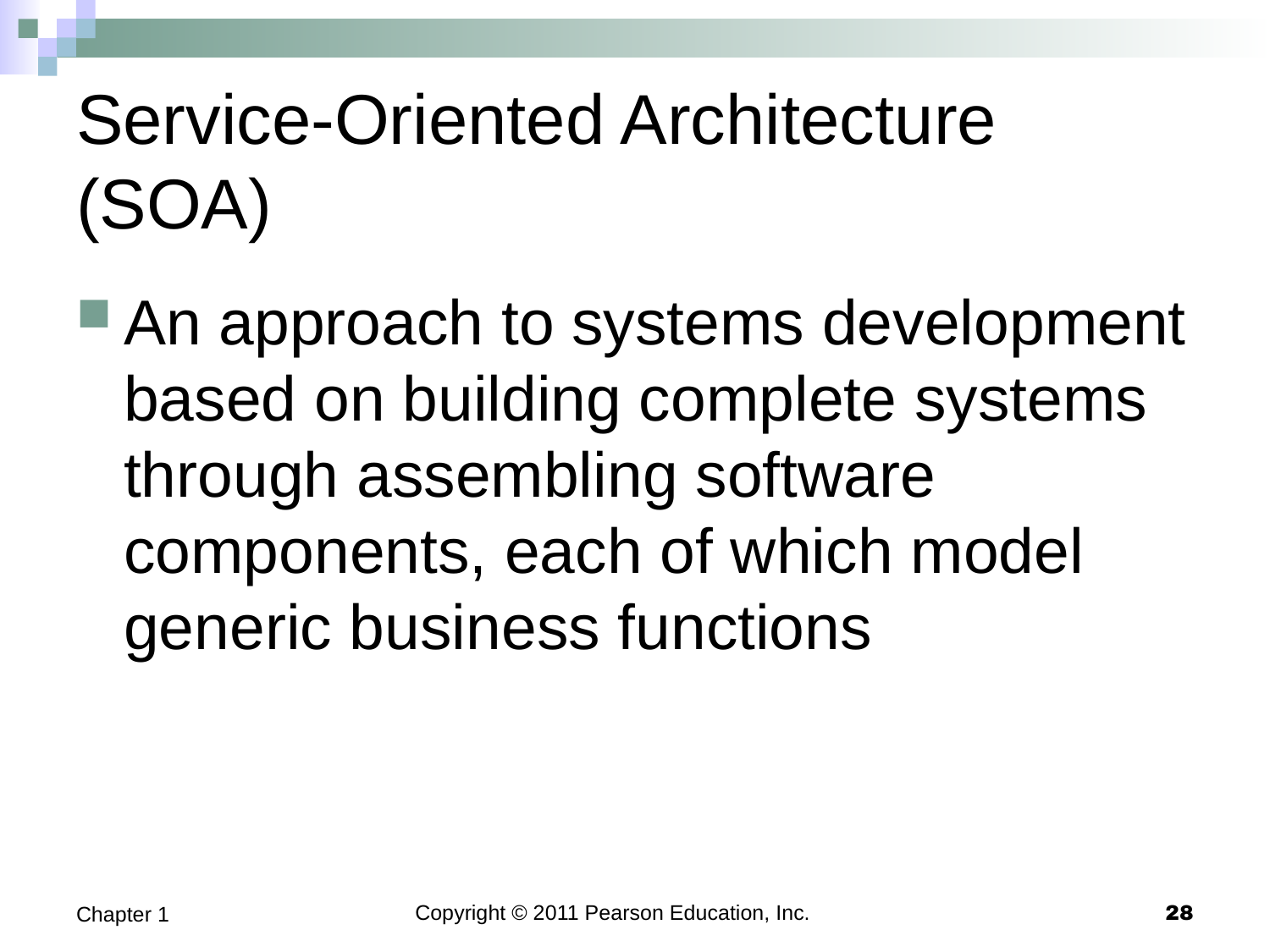

# Service-Oriented Architecture (SOA)
An approach to systems development based on building complete systems through assembling software components, each of which model generic business functions
Chapter 1
Copyright © 2011 Pearson Education, Inc.
28